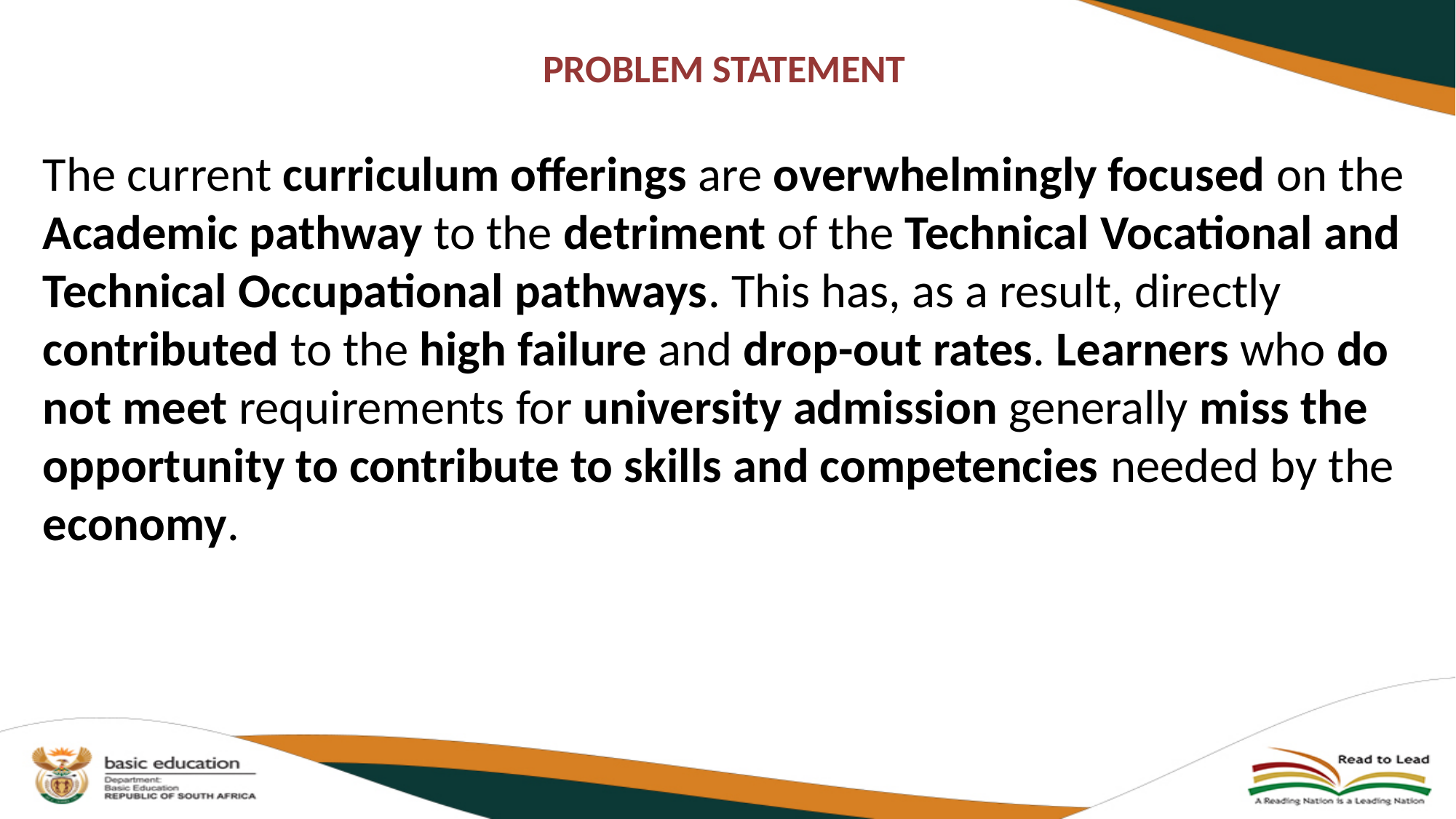

# PROBLEM STATEMENT
The current curriculum offerings are overwhelmingly focused on the Academic pathway to the detriment of the Technical Vocational and Technical Occupational pathways. This has, as a result, directly contributed to the high failure and drop-out rates. Learners who do not meet requirements for university admission generally miss the opportunity to contribute to skills and competencies needed by the economy.